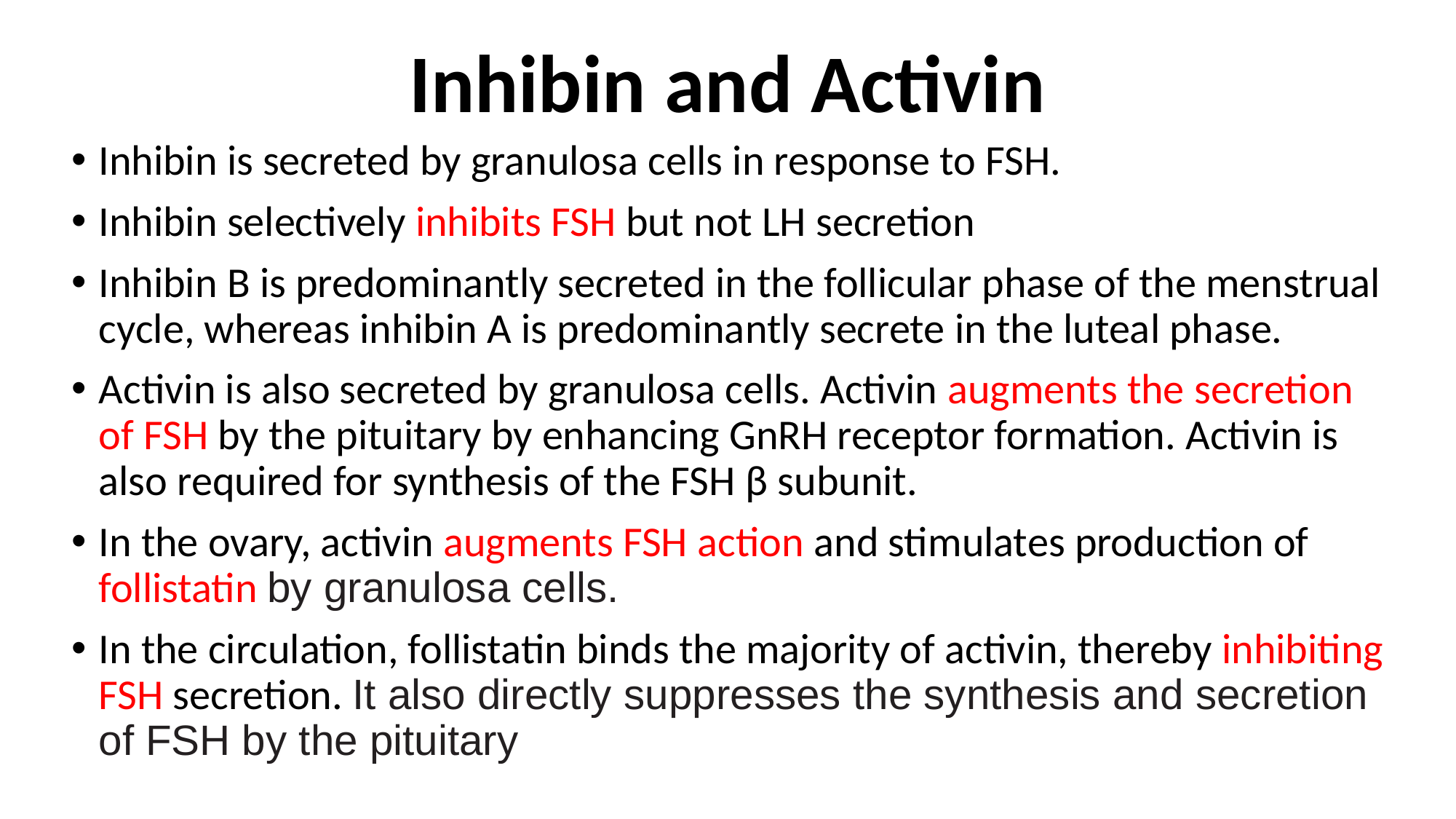

# Inhibin and Activin
Inhibin is secreted by granulosa cells in response to FSH.
Inhibin selectively inhibits FSH but not LH secretion
Inhibin B is predominantly secreted in the follicular phase of the menstrual cycle, whereas inhibin A is predominantly secrete in the luteal phase.
Activin is also secreted by granulosa cells. Activin augments the secretion of FSH by the pituitary by enhancing GnRH receptor formation. Activin is also required for synthesis of the FSH β subunit.
In the ovary, activin augments FSH action and stimulates production of follistatin by granulosa cells.
In the circulation, follistatin binds the majority of activin, thereby inhibiting FSH secretion. It also directly suppresses the synthesis and secretion of FSH by the pituitary